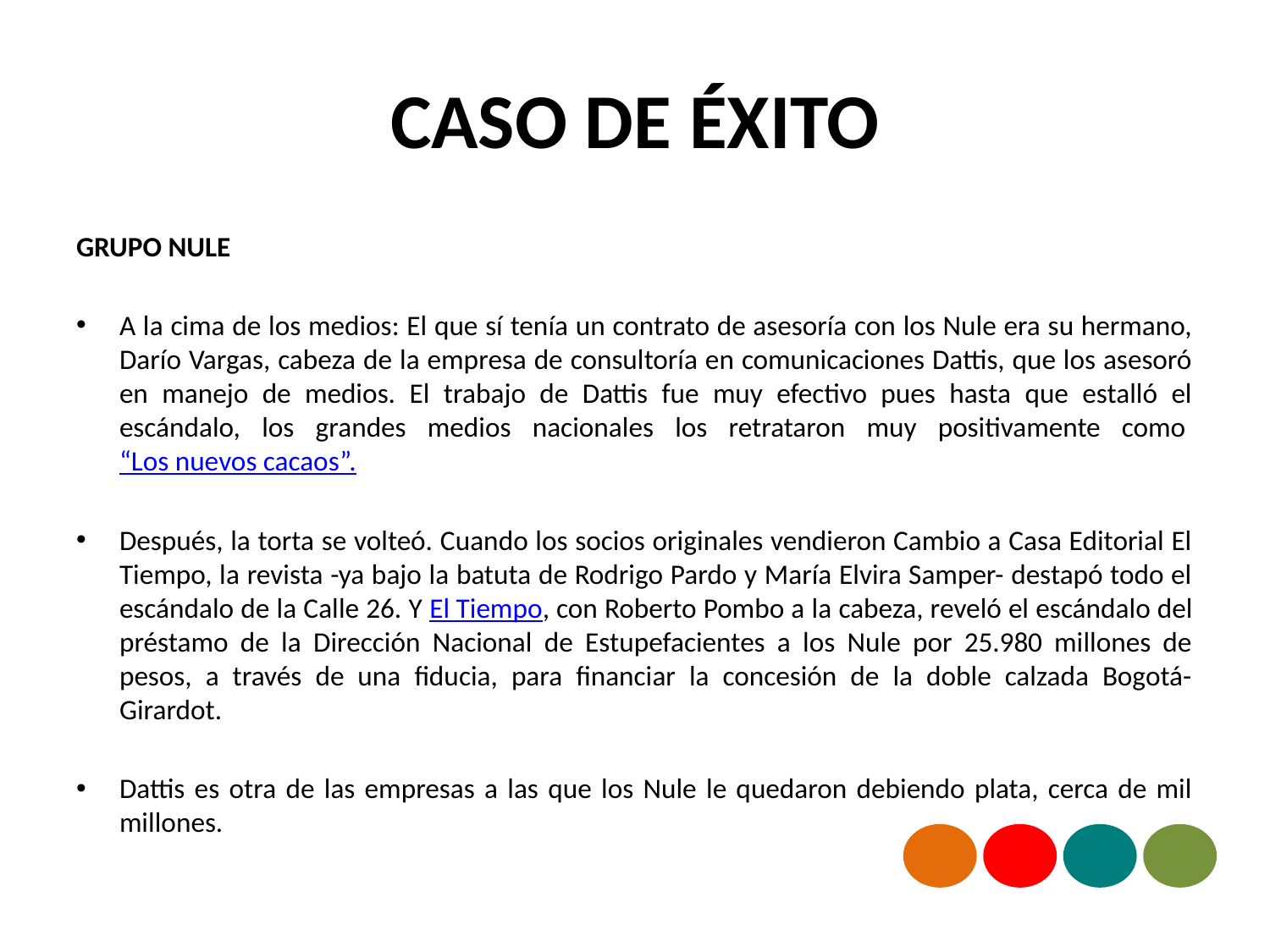

# CASO DE ÉXITO
GRUPO NULE

A la cima de los medios: El que sí tenía un contrato de asesoría con los Nule era su hermano, Darío Vargas, cabeza de la empresa de consultoría en comunicaciones Dattis, que los asesoró en manejo de medios. El trabajo de Dattis fue muy efectivo pues hasta que estalló el escándalo, los grandes medios nacionales los retrataron muy positivamente como “Los nuevos cacaos”.

Después, la torta se volteó. Cuando los socios originales vendieron Cambio a Casa Editorial El Tiempo, la revista -ya bajo la batuta de Rodrigo Pardo y María Elvira Samper- destapó todo el escándalo de la Calle 26. Y El Tiempo, con Roberto Pombo a la cabeza, reveló el escándalo del préstamo de la Dirección Nacional de Estupefacientes a los Nule por 25.980 millones de pesos, a través de una fiducia, para financiar la concesión de la doble calzada Bogotá-Girardot.

Dattis es otra de las empresas a las que los Nule le quedaron debiendo plata, cerca de mil millones.